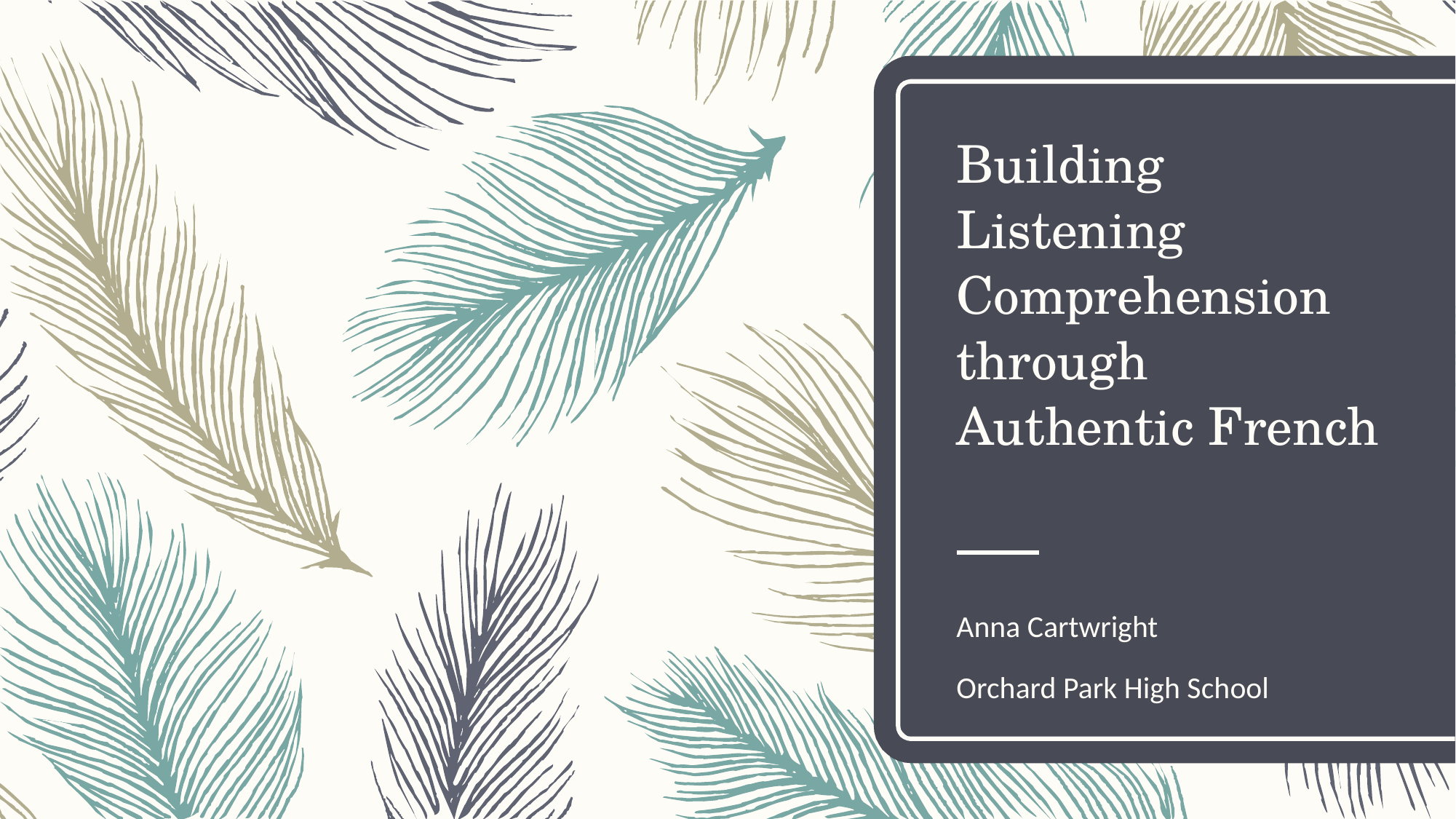

# Building Listening Comprehension through Authentic French
Anna Cartwright
Orchard Park High School